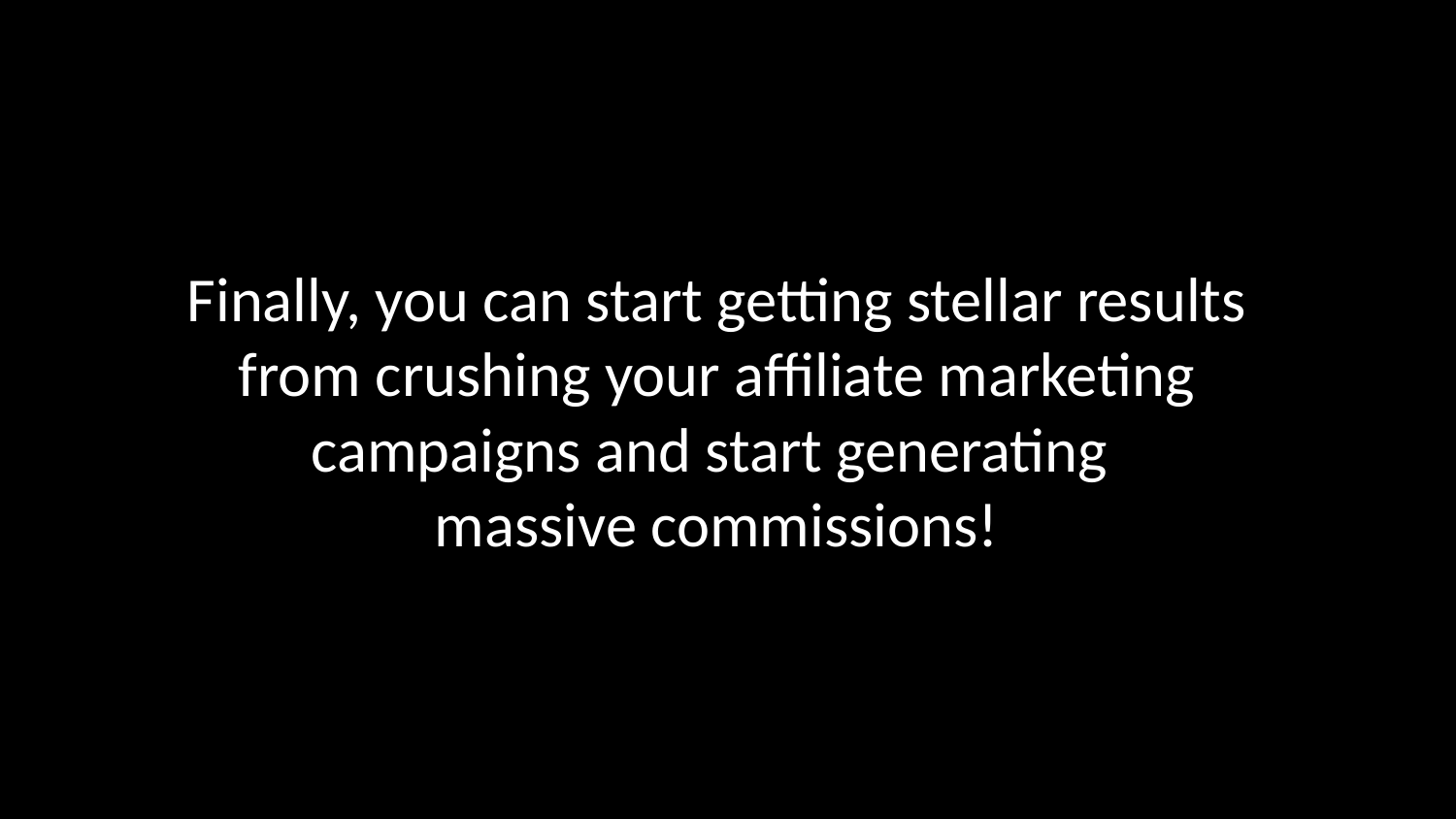

# Finally, you can start getting stellar results from crushing your affiliate marketing campaigns and start generating massive commissions!